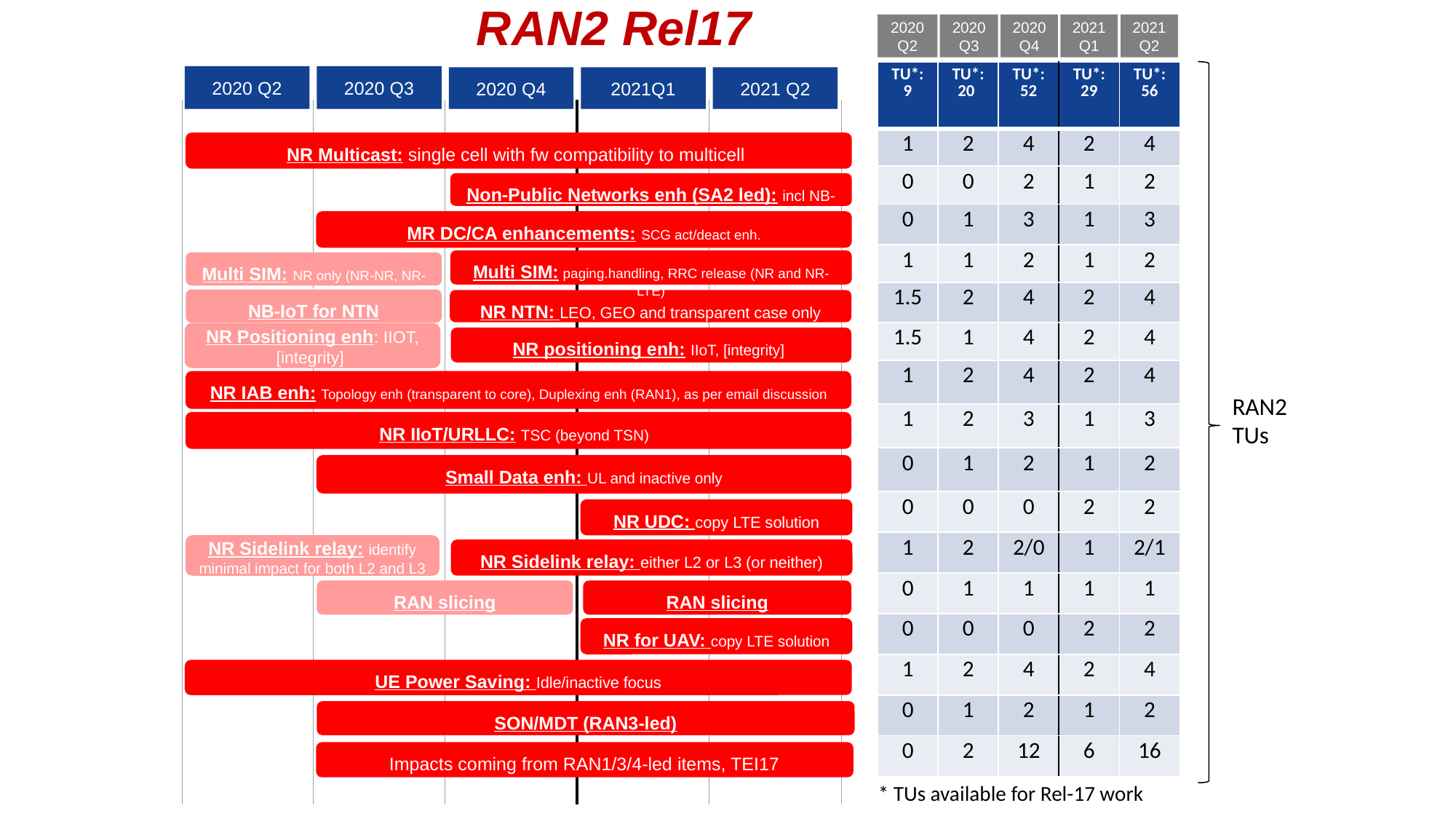

# RAN2 Rel17
2020Q2
2020 Q3
2020Q4
2021 Q1
2021 Q2

| TU\*: 9 | TU\*: 20 | TU\*: 52 | TU\*: 29 | TU\*: 56 |
| --- | --- | --- | --- | --- |
| 1 | 2 | 4 | 2 | 4 |
| 0 | 0 | 2 | 1 | 2 |
| 0 | 1 | 3 | 1 | 3 |
| 1 | 1 | 2 | 1 | 2 |
| 1.5 | 2 | 4 | 2 | 4 |
| 1.5 | 1 | 4 | 2 | 4 |
| 1 | 2 | 4 | 2 | 4 |
| 1 | 2 | 3 | 1 | 3 |
| 0 | 1 | 2 | 1 | 2 |
| 0 | 0 | 0 | 2 | 2 |
| 1 | 2 | 2/0 | 1 | 2/1 |
| 0 | 1 | 1 | 1 | 1 |
| 0 | 0 | 0 | 2 | 2 |
| 1 | 2 | 4 | 2 | 4 |
| 0 | 1 | 2 | 1 | 2 |
| 0 | 2 | 12 | 6 | 16 |
2020 Q3
2020 Q2
2020 Q4
2021Q1
2021 Q2
NR Multicast: single cell with fw compatibility to multicell
Non-Public Networks enh (SA2 led): incl NB-IoT
MR DC/CA enhancements: SCG act/deact enh.
Multi SIM: paging.handling, RRC release (NR and NR-LTE)
Multi SIM: NR only (NR-NR, NR-LTE)
NB-IoT for NTN
NR NTN: LEO, GEO and transparent case only
NR Positioning enh: IIOT, [integrity]
NR positioning enh: IIoT, [integrity]
NR IAB enh: Topology enh (transparent to core), Duplexing enh (RAN1), as per email discussion
RAN2
TUs
NR IIoT/URLLC: TSC (beyond TSN)
Small Data enh: UL and inactive only
NR UDC: copy LTE solution
NR Sidelink relay: identify minimal impact for both L2 and L3
NR Sidelink relay: either L2 or L3 (or neither)
RAN slicing
RAN slicing
NR for UAV: copy LTE solution
UE Power Saving: Idle/inactive focus
SON/MDT (RAN3-led)
Impacts coming from RAN1/3/4-led items, TEI17
* TUs available for Rel-17 work